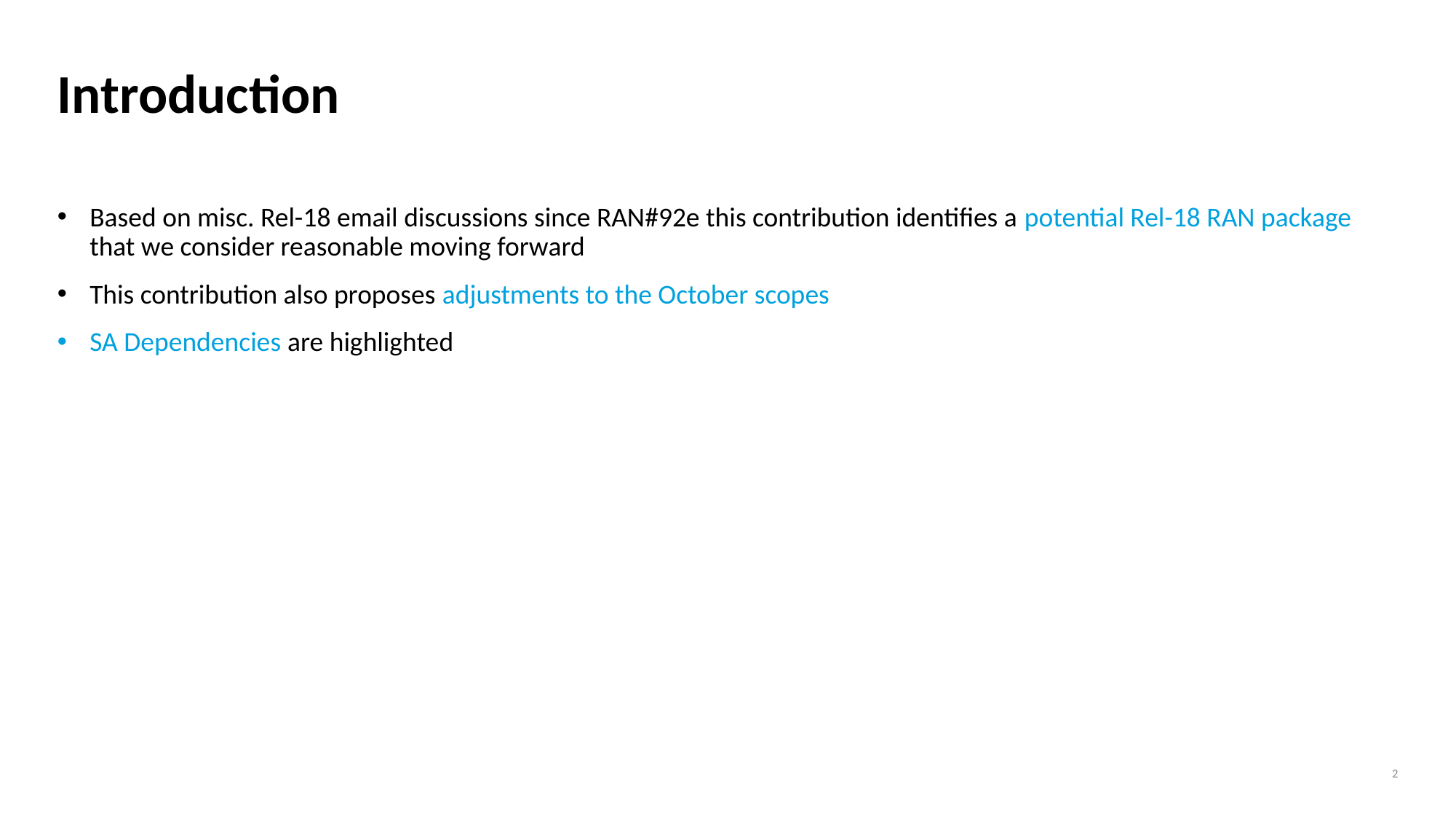

# Introduction
Based on misc. Rel-18 email discussions since RAN#92e this contribution identifies a potential Rel-18 RAN package that we consider reasonable moving forward
This contribution also proposes adjustments to the October scopes
SA Dependencies are highlighted
2